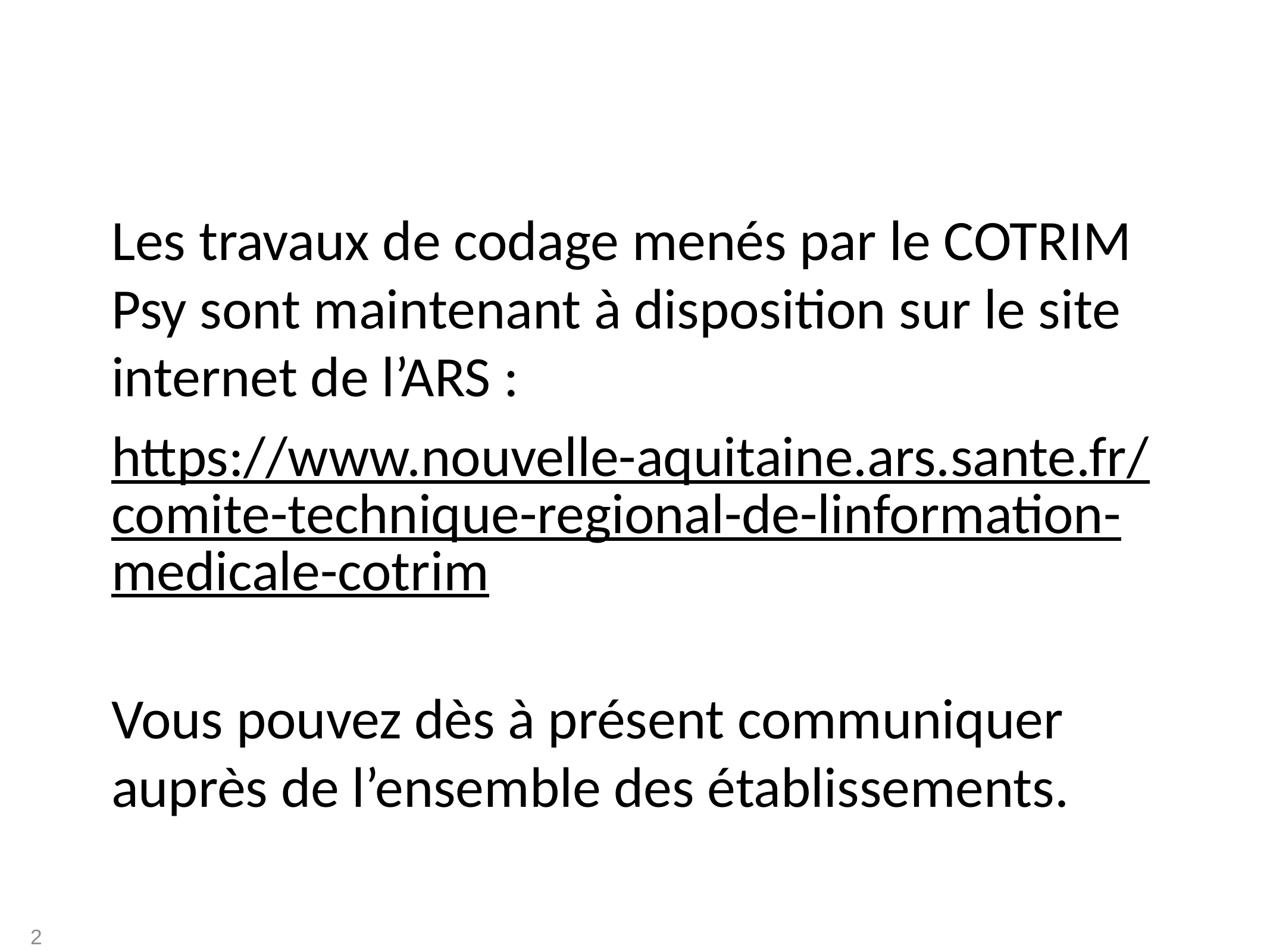

Les travaux de codage menés par le COTRIM Psy sont maintenant à disposition sur le site internet de l’ARS :
https://www.nouvelle-aquitaine.ars.sante.fr/comite-technique-regional-de-linformation-medicale-cotrim
Vous pouvez dès à présent communiquer auprès de l’ensemble des établissements.
2